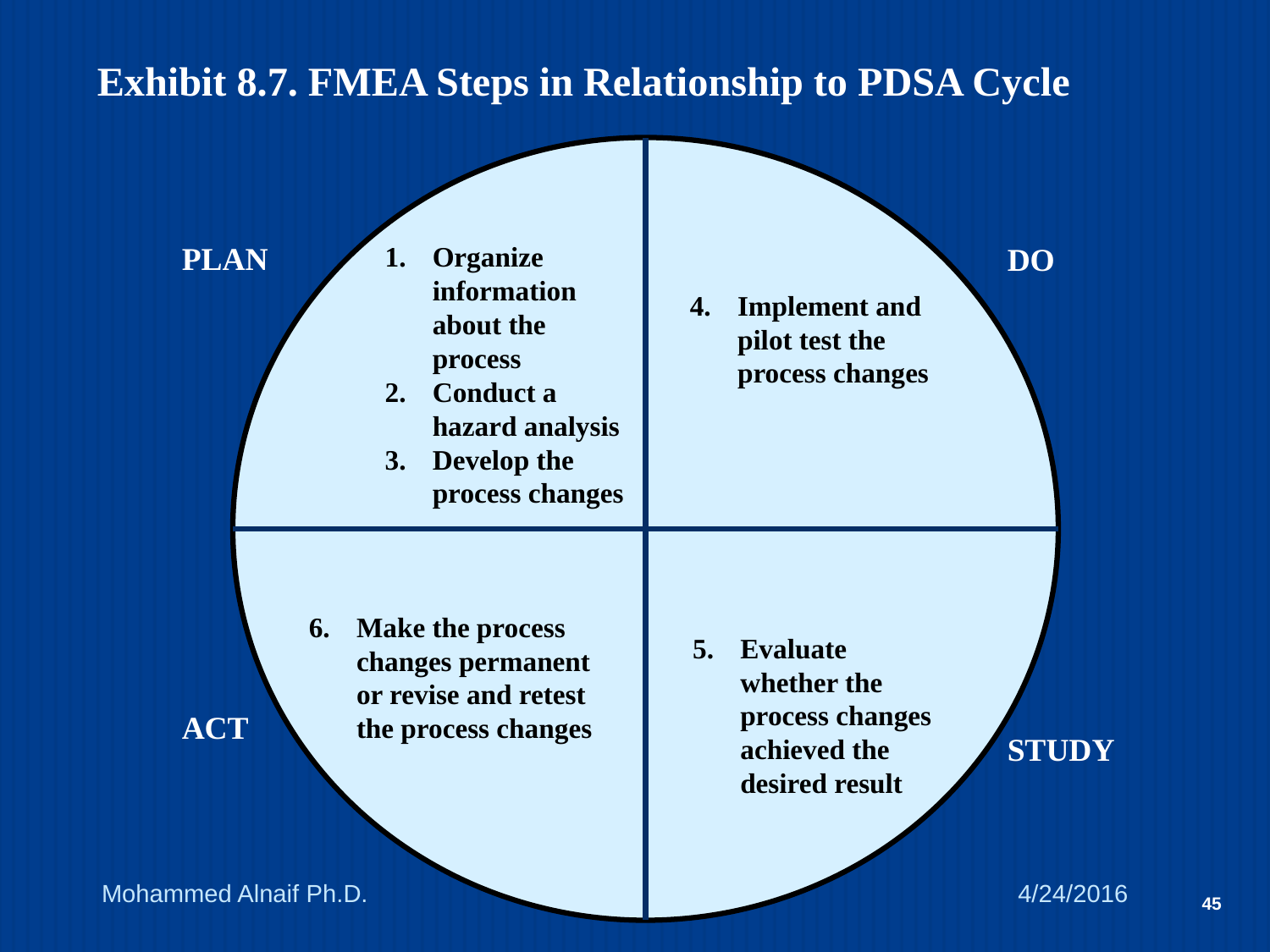

# Exhibit 8.7. FMEA Steps in Relationship to PDSA Cycle

PLAN
Organize information about the process
Conduct a hazard analysis
Develop the process changes
DO
Implement and pilot test the process changes
Make the process changes permanent or revise and retest the process changes
Evaluate whether the process changes achieved the desired result
ACT
STUDY
Mohammed Alnaif Ph.D.
4/24/2016
45